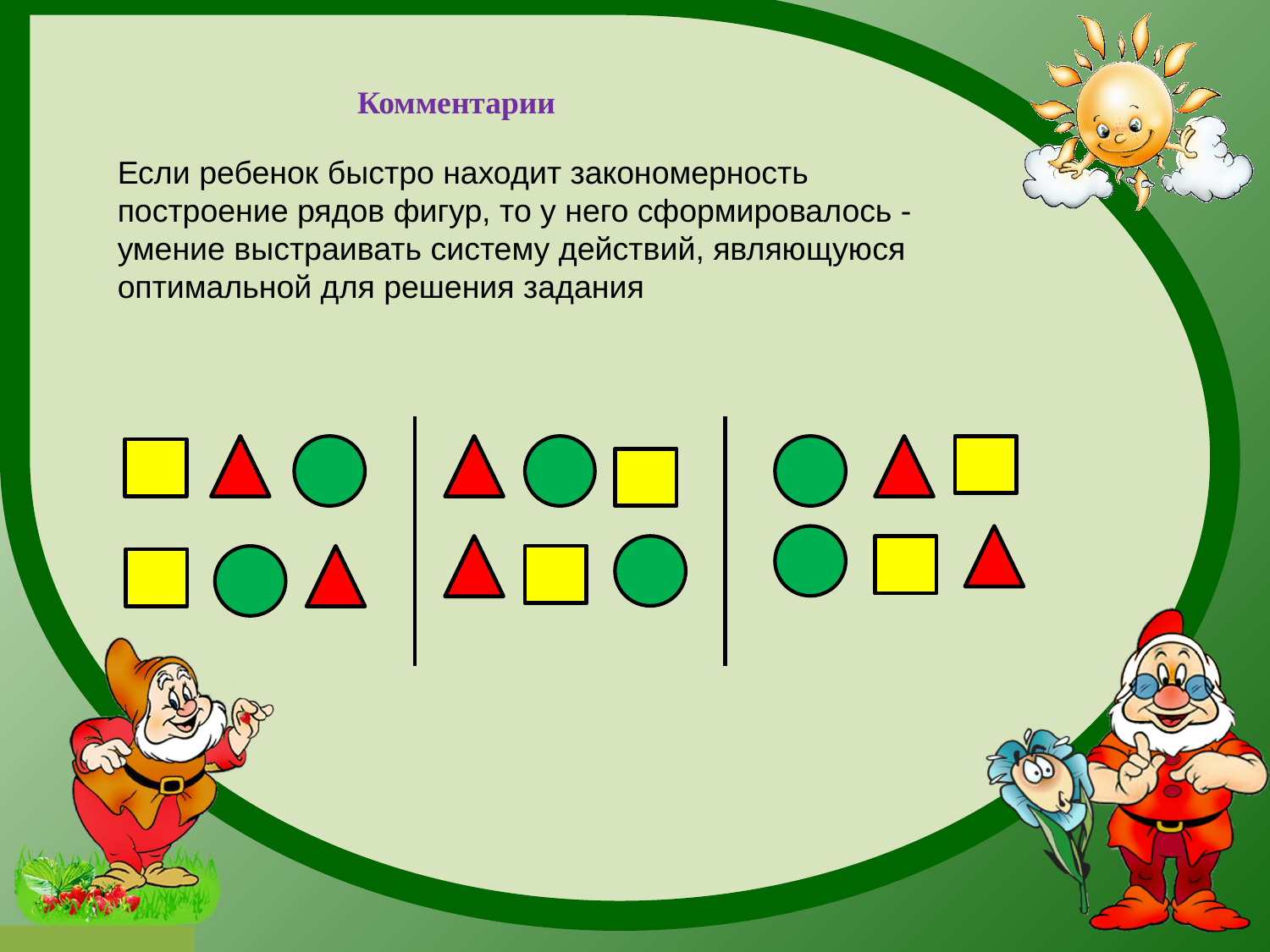

Комментарии
Если ребенок быстро находит закономерность построение рядов фигур, то у него сформировалось - умение выстраивать систему действий, являющуюся оптимальной для решения задания